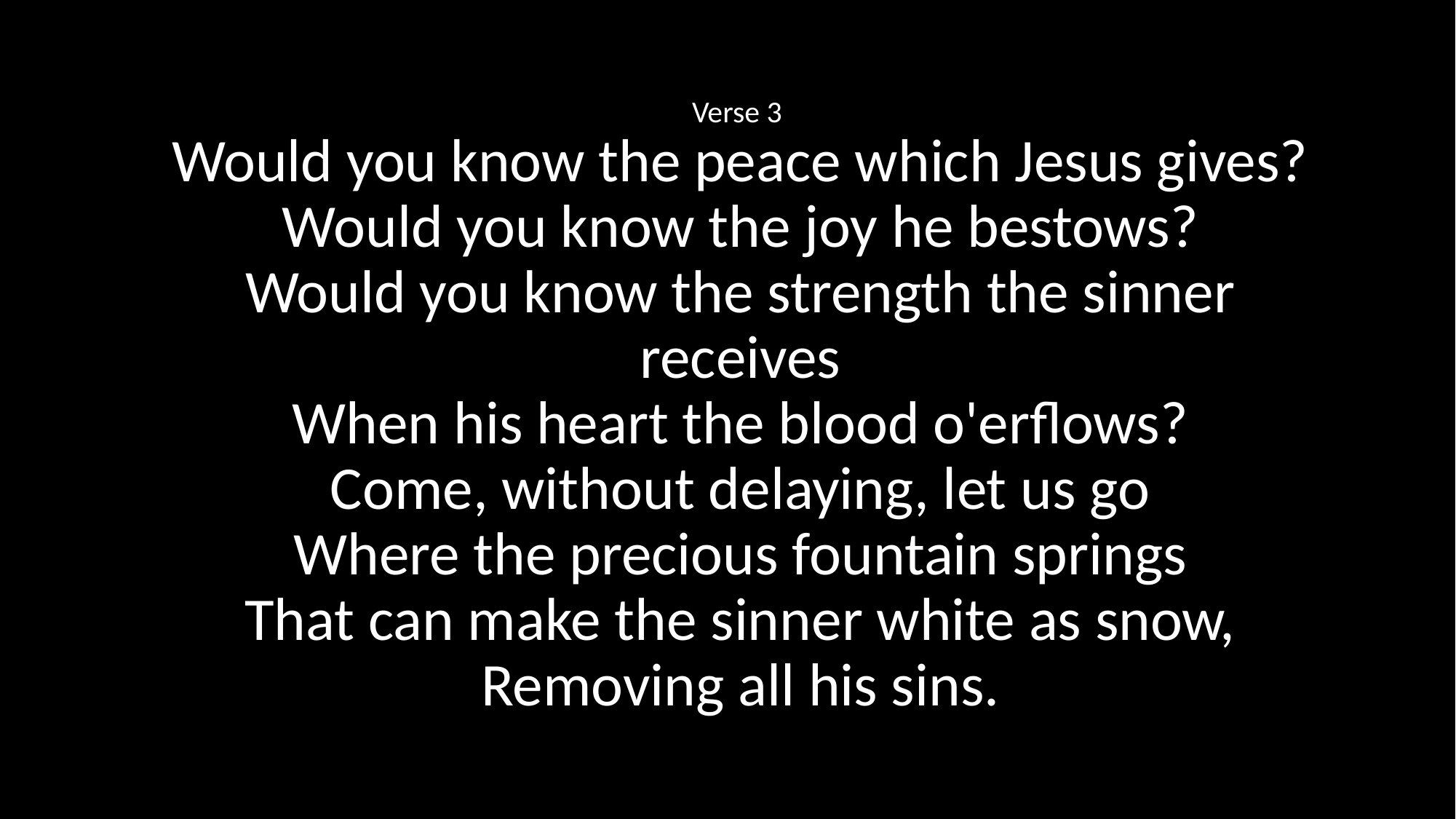

Verse 3
Would you know the peace which Jesus gives?
Would you know the joy he bestows?
Would you know the strength the sinner receives
When his heart the blood o'erflows?
Come, without delaying, let us go
Where the precious fountain springs
That can make the sinner white as snow,
Removing all his sins.